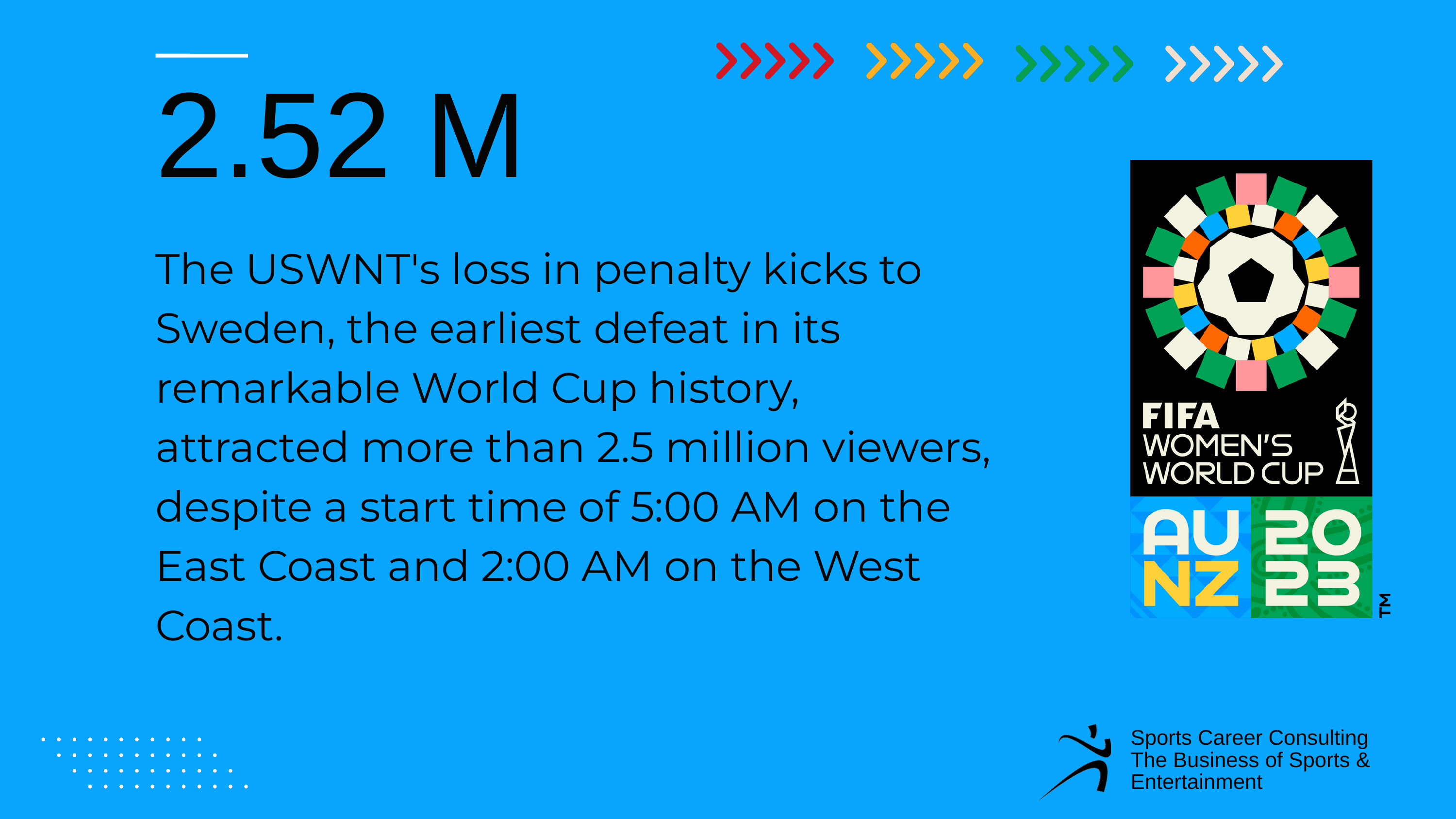

2.52 M

The USWNT's loss in penalty kicks to Sweden, the earliest defeat in its remarkable World Cup history, attracted more than 2.5 million viewers, despite a start time of 5:00 AM on the East Coast and 2:00 AM on the West Coast.

Sports Career Consulting
The Business of Sports & Entertainment